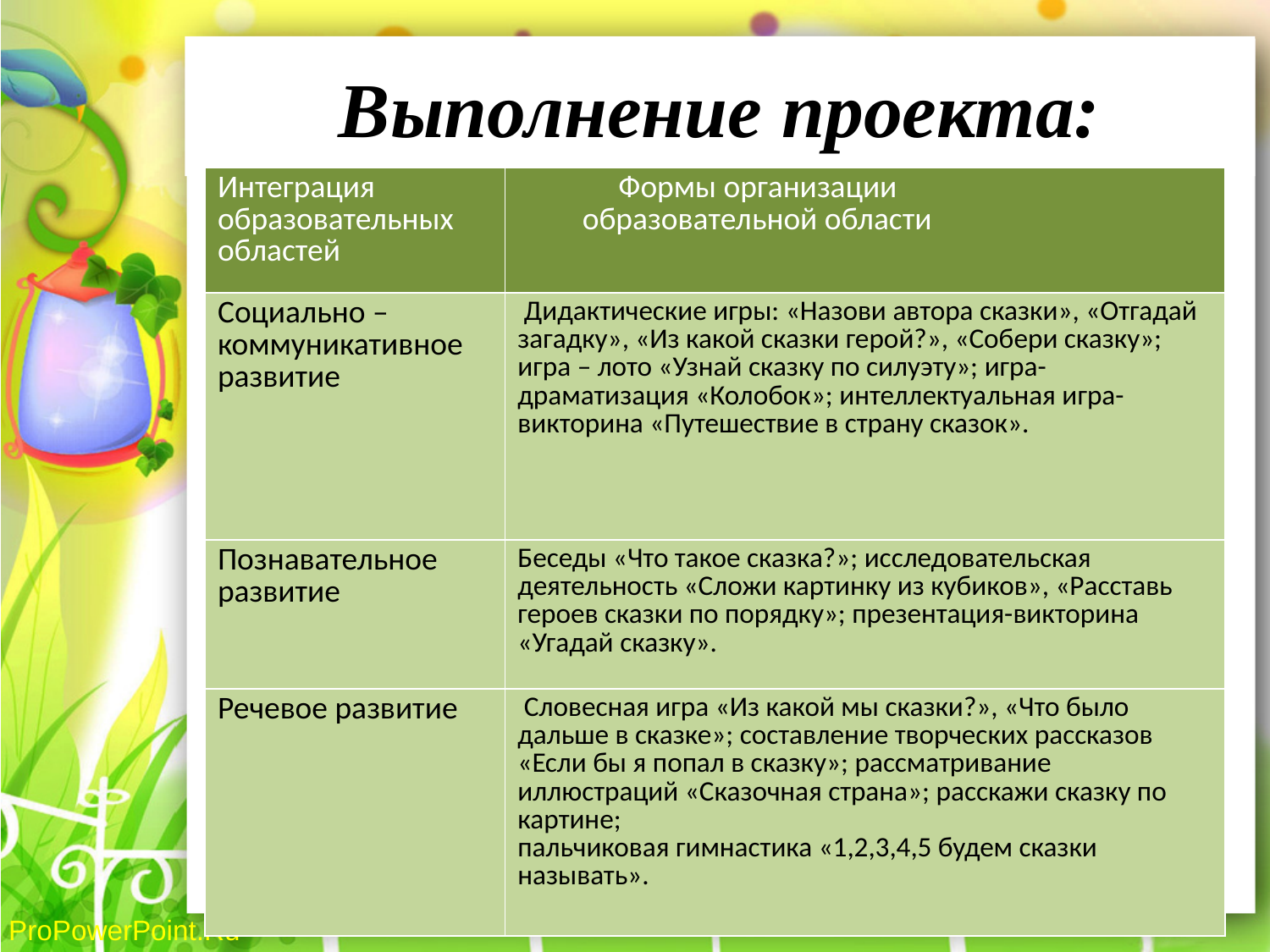

# Выполнение проекта:
| Интеграция образовательных областей | Формы организации образовательной области |
| --- | --- |
| Социально – коммуникативное развитие | Дидактические игры: «Назови автора сказки», «Отгадай загадку», «Из какой сказки герой?», «Собери сказку»; игра – лото «Узнай сказку по силуэту»; игра- драматизация «Колобок»; интеллектуальная игра-викторина «Путешествие в страну сказок». |
| Познавательное развитие | Беседы «Что такое сказка?»; исследовательская деятельность «Сложи картинку из кубиков», «Расставь героев сказки по порядку»; презентация-викторина «Угадай сказку». |
| Речевое развитие | Словесная игра «Из какой мы сказки?», «Что было дальше в сказке»; составление творческих рассказов «Если бы я попал в сказку»; рассматривание иллюстраций «Сказочная страна»; расскажи сказку по картине; пальчиковая гимнастика «1,2,3,4,5 будем сказки называть». |